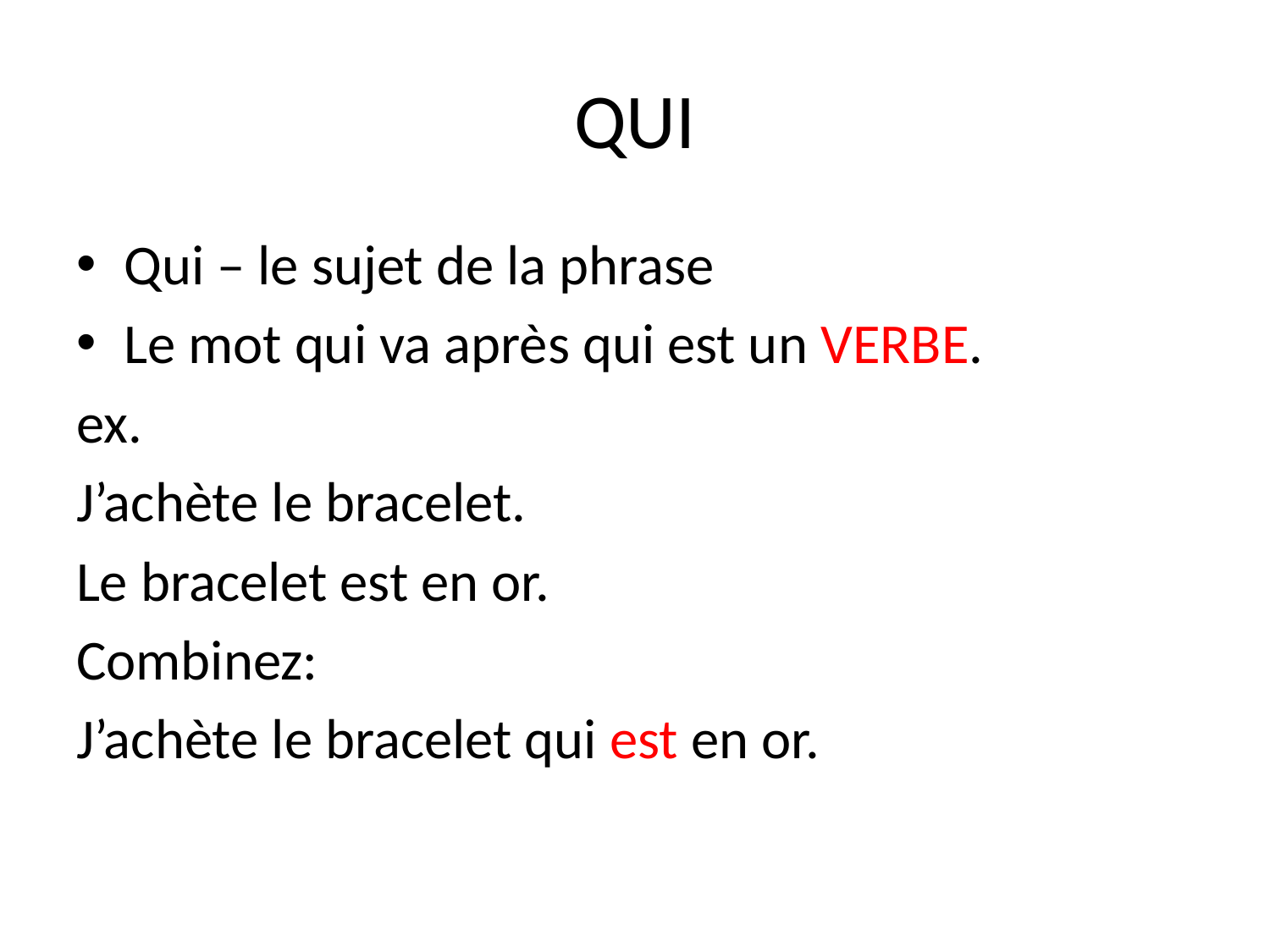

# QUI
Qui – le sujet de la phrase
Le mot qui va après qui est un VERBE.
ex.
J’achète le bracelet.
Le bracelet est en or.
Combinez:
J’achète le bracelet qui est en or.